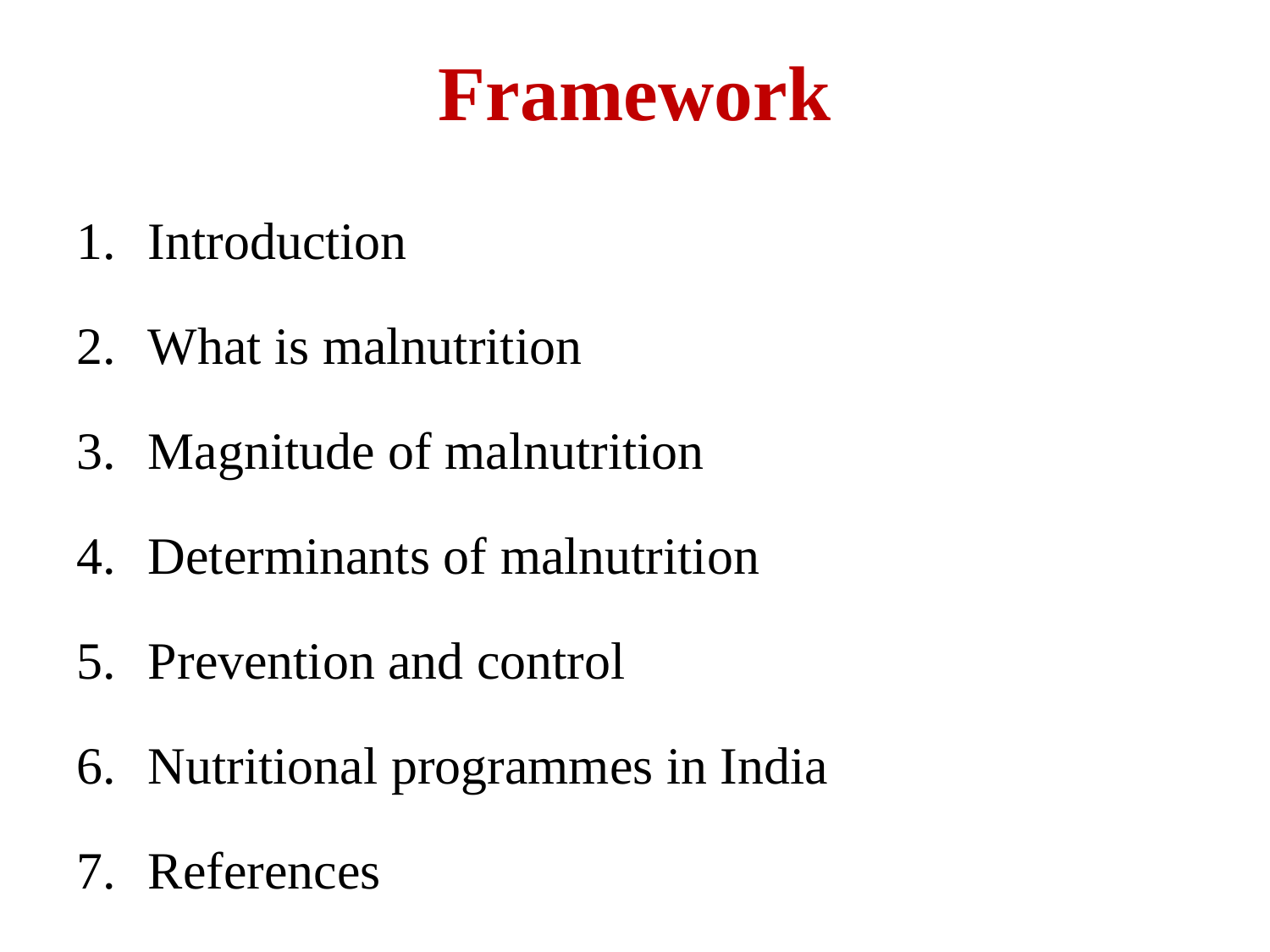

# Framework
Introduction
What is malnutrition
Magnitude of malnutrition
Determinants of malnutrition
Prevention and control
Nutritional programmes in India
References